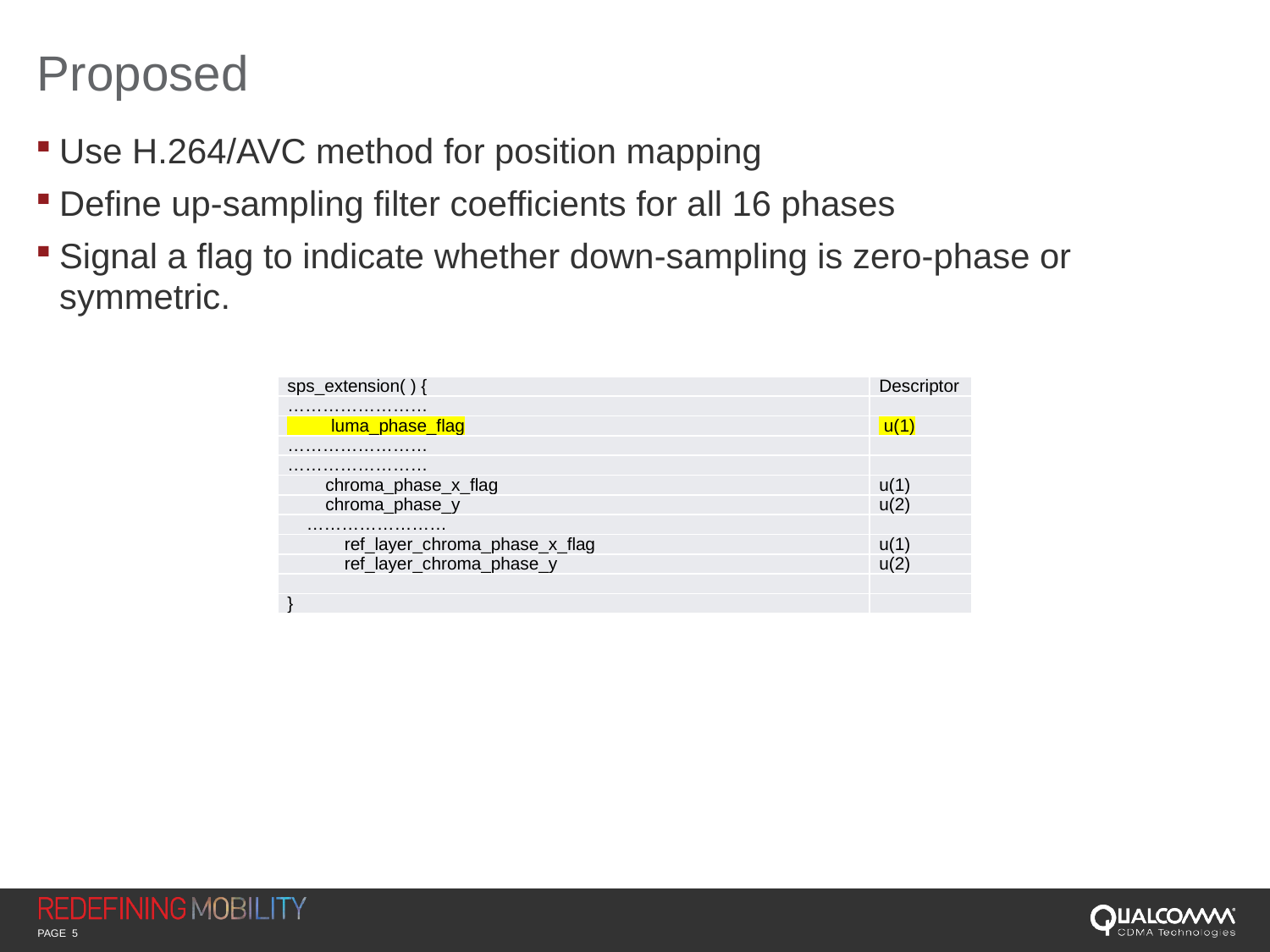

# Proposed
Use H.264/AVC method for position mapping
Define up-sampling filter coefficients for all 16 phases
Signal a flag to indicate whether down-sampling is zero-phase or symmetric.
| sps\_extension( ) { | Descriptor |
| --- | --- |
| …………………… |  |
| luma\_phase\_flag | u(1) |
| …………………… |  |
| …………………… |  |
| chroma\_phase\_x\_flag | u(1) |
| chroma\_phase\_y | u(2) |
| …………………… |  |
| ref\_layer\_chroma\_phase\_x\_flag | u(1) |
| ref\_layer\_chroma\_phase\_y | u(2) |
|  |  |
| } |  |